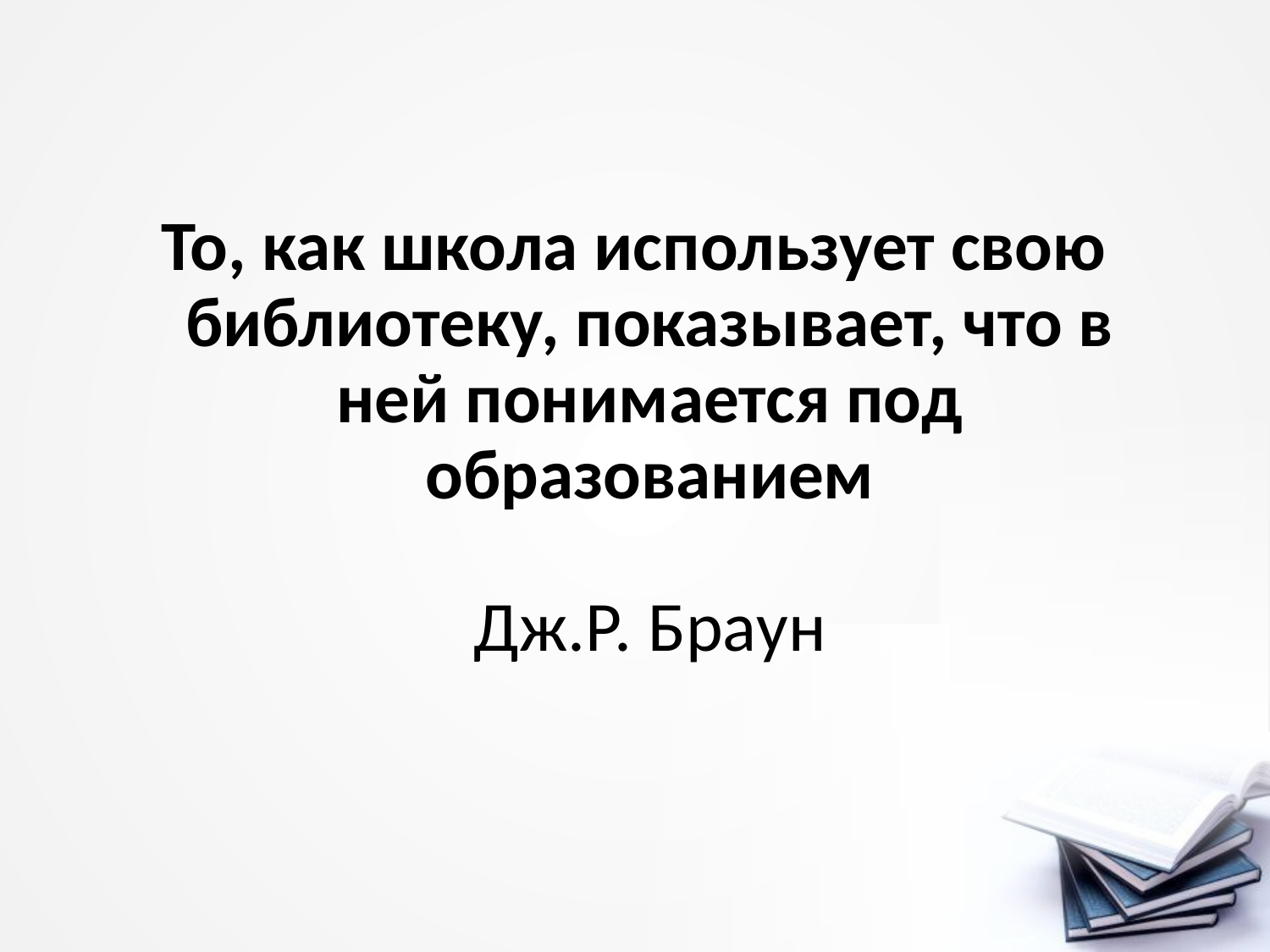

То, как школа использует свою библиотеку, показывает, что в ней понимается под образованием
Дж.Р. Браун